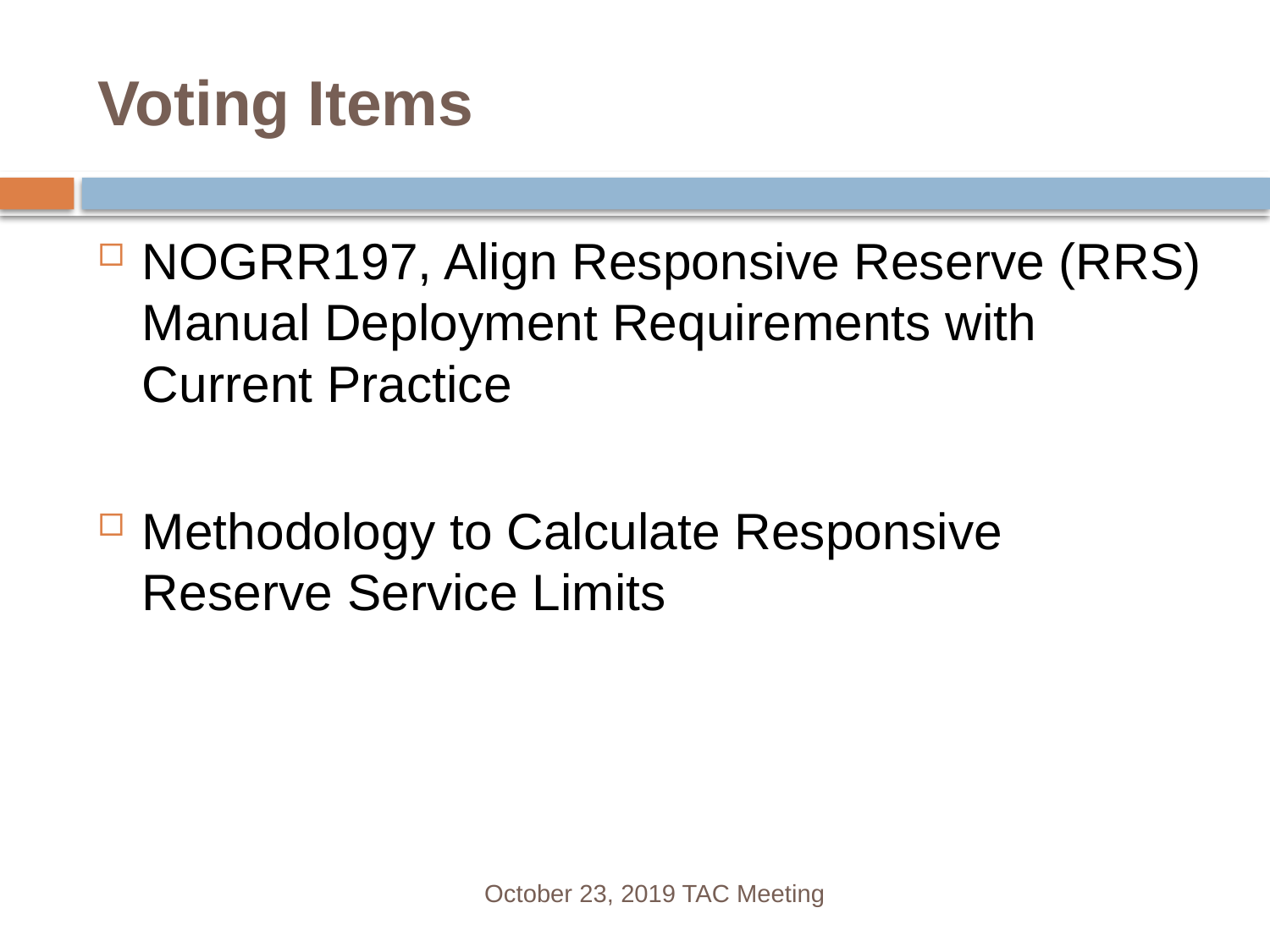

# Voting Items
NOGRR197, Align Responsive Reserve (RRS) Manual Deployment Requirements with Current Practice

Methodology to Calculate Responsive Reserve Service Limits
October 23, 2019 TAC Meeting